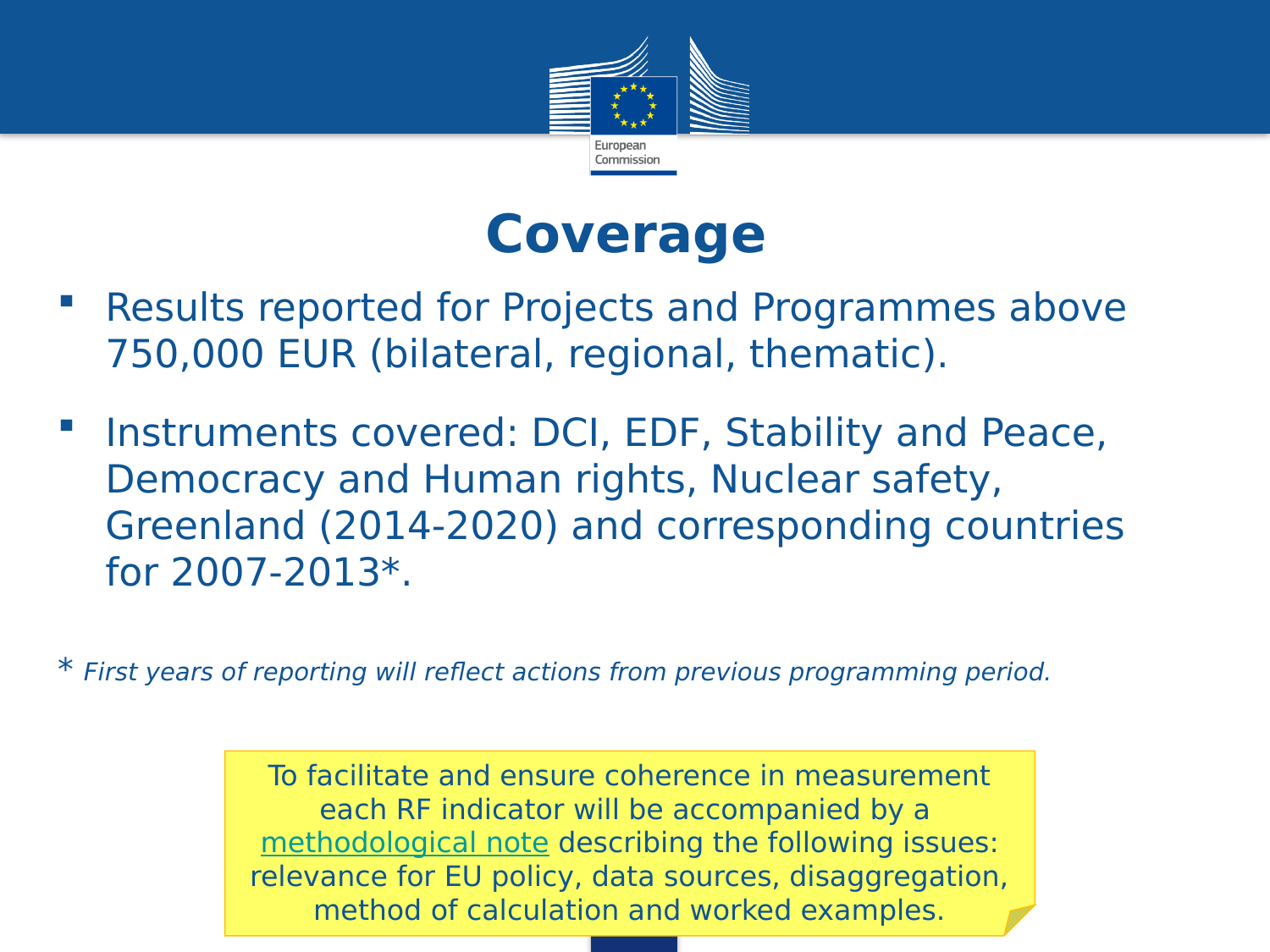

# Coverage
Results reported for Projects and Programmes above 750,000 EUR (bilateral, regional, thematic).
Instruments covered: DCI, EDF, Stability and Peace, Democracy and Human rights, Nuclear safety, Greenland (2014-2020) and corresponding countries for 2007-2013*.

* First years of reporting will reflect actions from previous programming period.

To facilitate and ensure coherence in measurement each RF indicator will be accompanied by a methodological note describing the following issues: relevance for EU policy, data sources, disaggregation, method of calculation and worked examples.